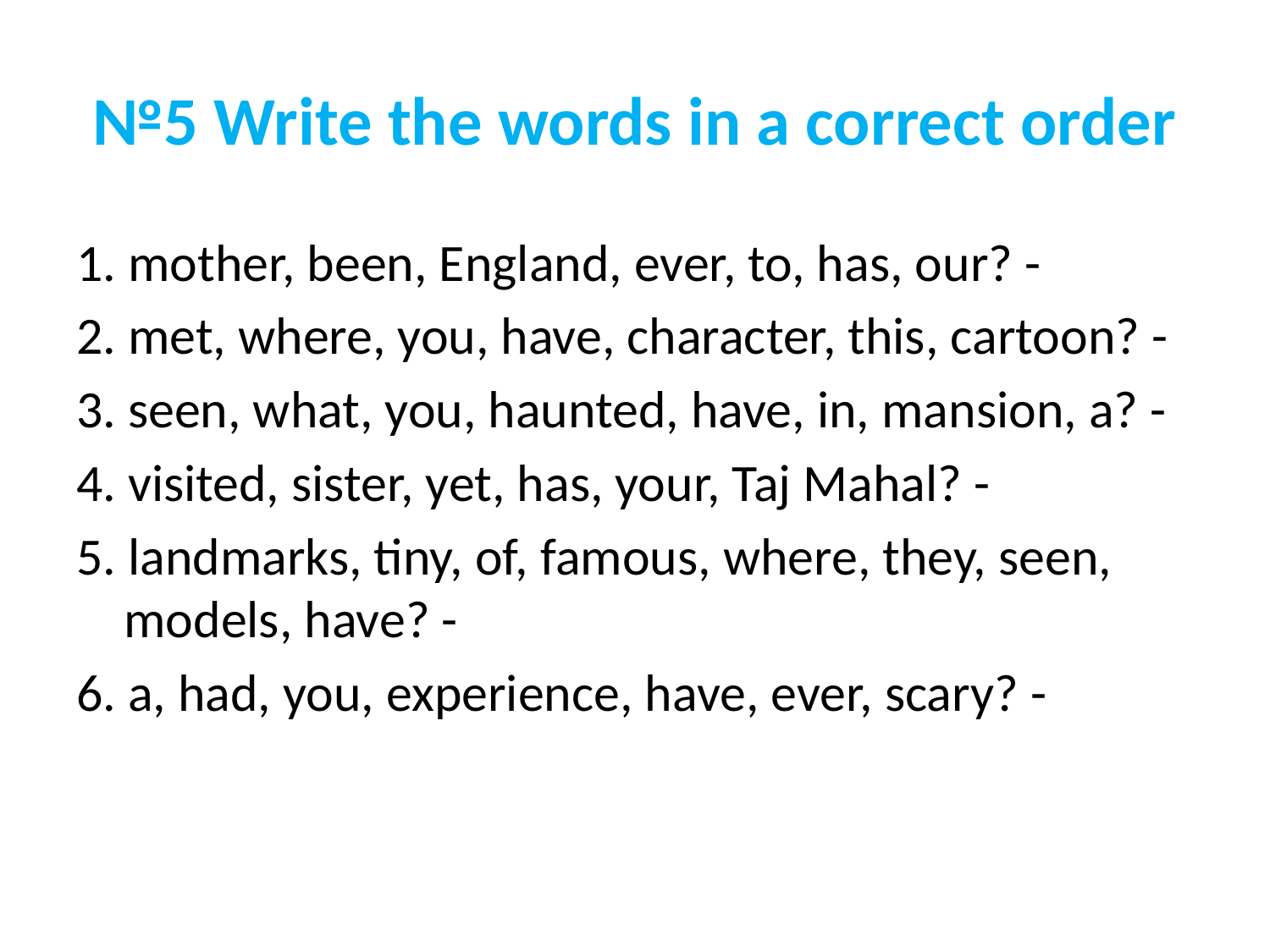

# №5 Write the words in a correct order
1. mother, been, England, ever, to, has, our? -
2. met, where, you, have, character, this, cartoon? -
3. seen, what, you, haunted, have, in, mansion, a? -
4. visited, sister, yet, has, your, Taj Mahal? -
5. landmarks, tiny, of, famous, where, they, seen, models, have? -
6. a, had, you, experience, have, ever, scary? -